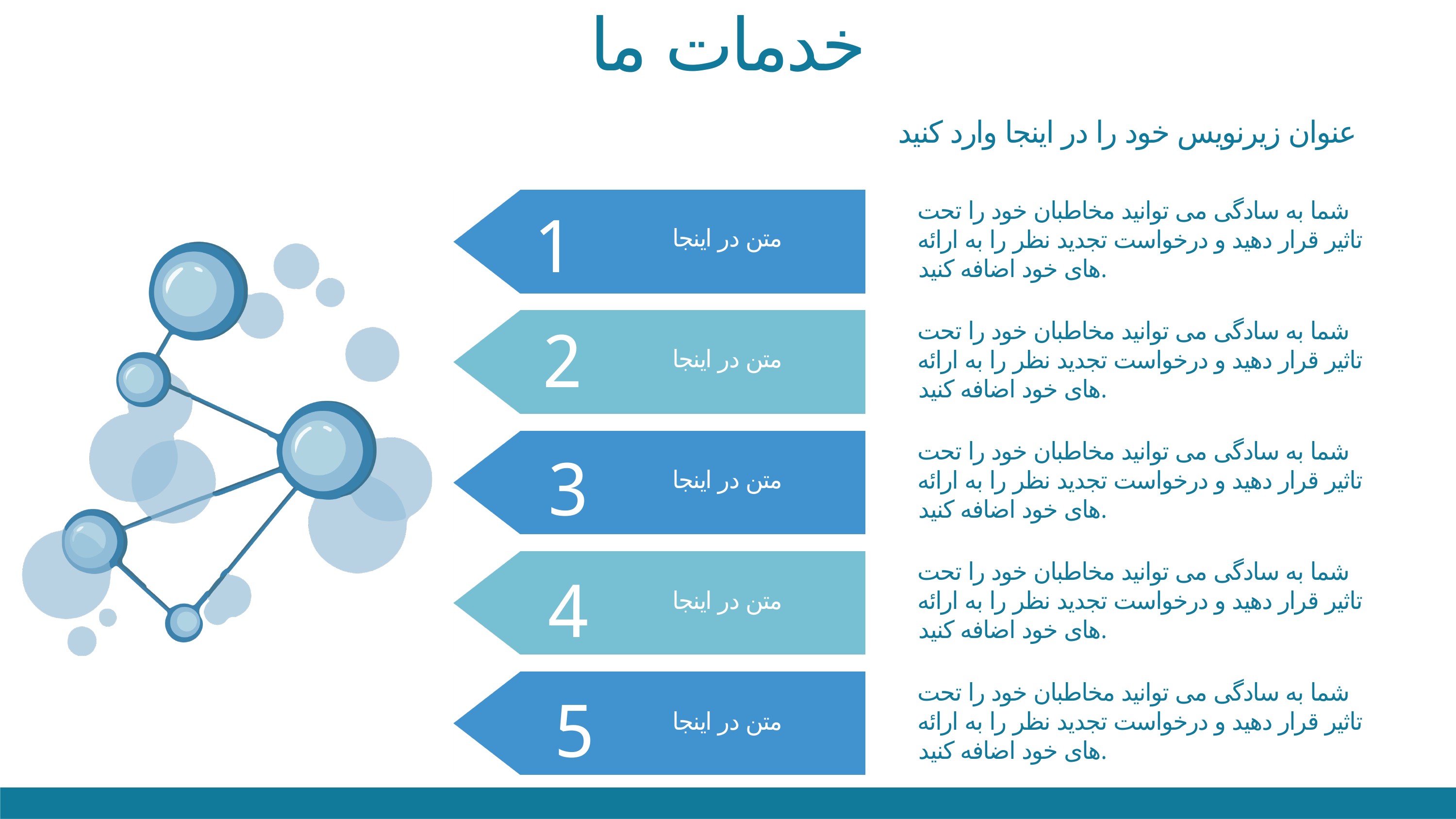

خدمات ما
عنوان زیرنویس خود را در اینجا وارد کنید

شما به سادگی می توانید مخاطبان خود را تحت تاثیر قرار دهید و درخواست تجدید نظر را به ارائه های خود اضافه کنید.

1
متن در اینجا

شما به سادگی می توانید مخاطبان خود را تحت تاثیر قرار دهید و درخواست تجدید نظر را به ارائه های خود اضافه کنید.

2
متن در اینجا

شما به سادگی می توانید مخاطبان خود را تحت تاثیر قرار دهید و درخواست تجدید نظر را به ارائه های خود اضافه کنید.

3
متن در اینجا

شما به سادگی می توانید مخاطبان خود را تحت تاثیر قرار دهید و درخواست تجدید نظر را به ارائه های خود اضافه کنید.

4
متن در اینجا

شما به سادگی می توانید مخاطبان خود را تحت تاثیر قرار دهید و درخواست تجدید نظر را به ارائه های خود اضافه کنید.

5
متن در اینجا